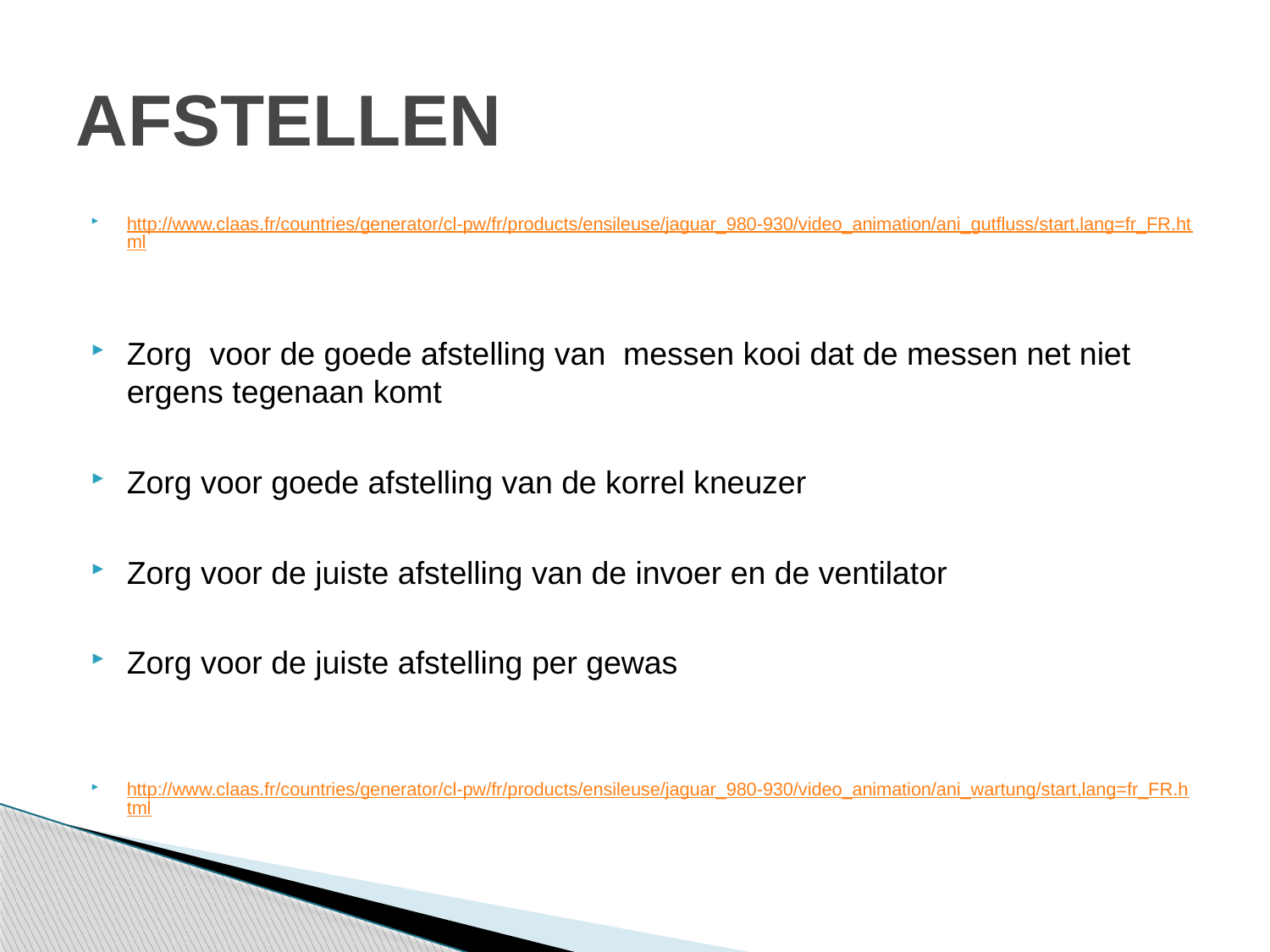

# AFSTELLEN
http://www.claas.fr/countries/generator/cl-pw/fr/products/ensileuse/jaguar_980-930/video_animation/ani_gutfluss/start,lang=fr_FR.html

Zorg  voor de goede afstelling van  messen kooi dat de messen net niet ergens tegenaan komt

Zorg voor goede afstelling van de korrel kneuzer

Zorg voor de juiste afstelling van de invoer en de ventilator

Zorg voor de juiste afstelling per gewas

http://www.claas.fr/countries/generator/cl-pw/fr/products/ensileuse/jaguar_980-930/video_animation/ani_wartung/start,lang=fr_FR.html